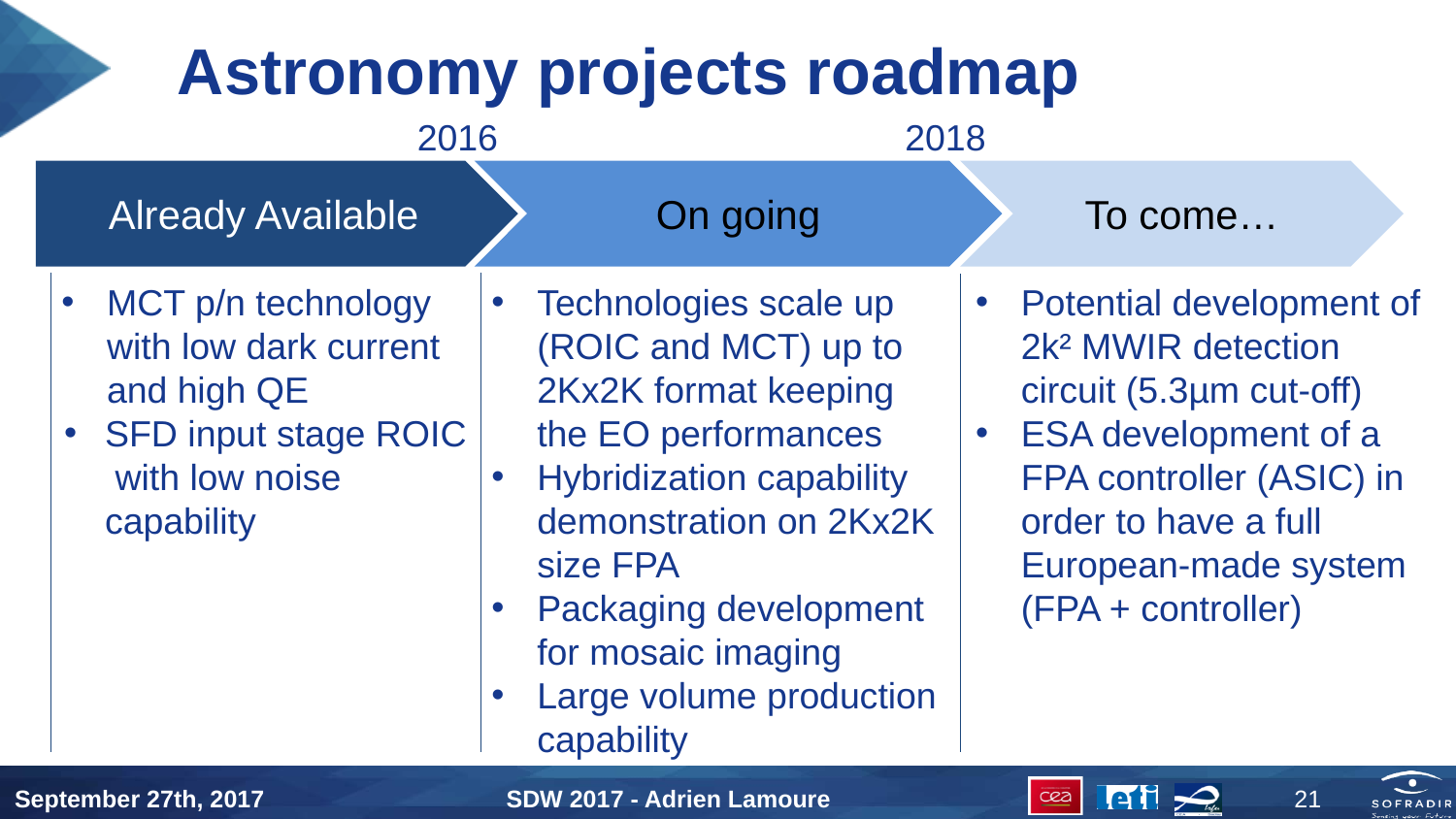

Astronomy projects roadmap
2016
2018
Already Available
On going
To come…
MCT p/n technology with low dark current and high QE
SFD input stage ROIC  with low noise capability
Technologies scale up (ROIC and MCT) up to 2Kx2K format keeping the EO performances
Hybridization capability demonstration on 2Kx2K size FPA
Packaging development for mosaic imaging
Large volume production capability
Potential development of 2k² MWIR detection circuit (5.3µm cut-off)
ESA development of a FPA controller (ASIC) in order to have a full European-made system (FPA + controller)
September 27th, 2017
SDW 2017 - Adrien Lamoure
21